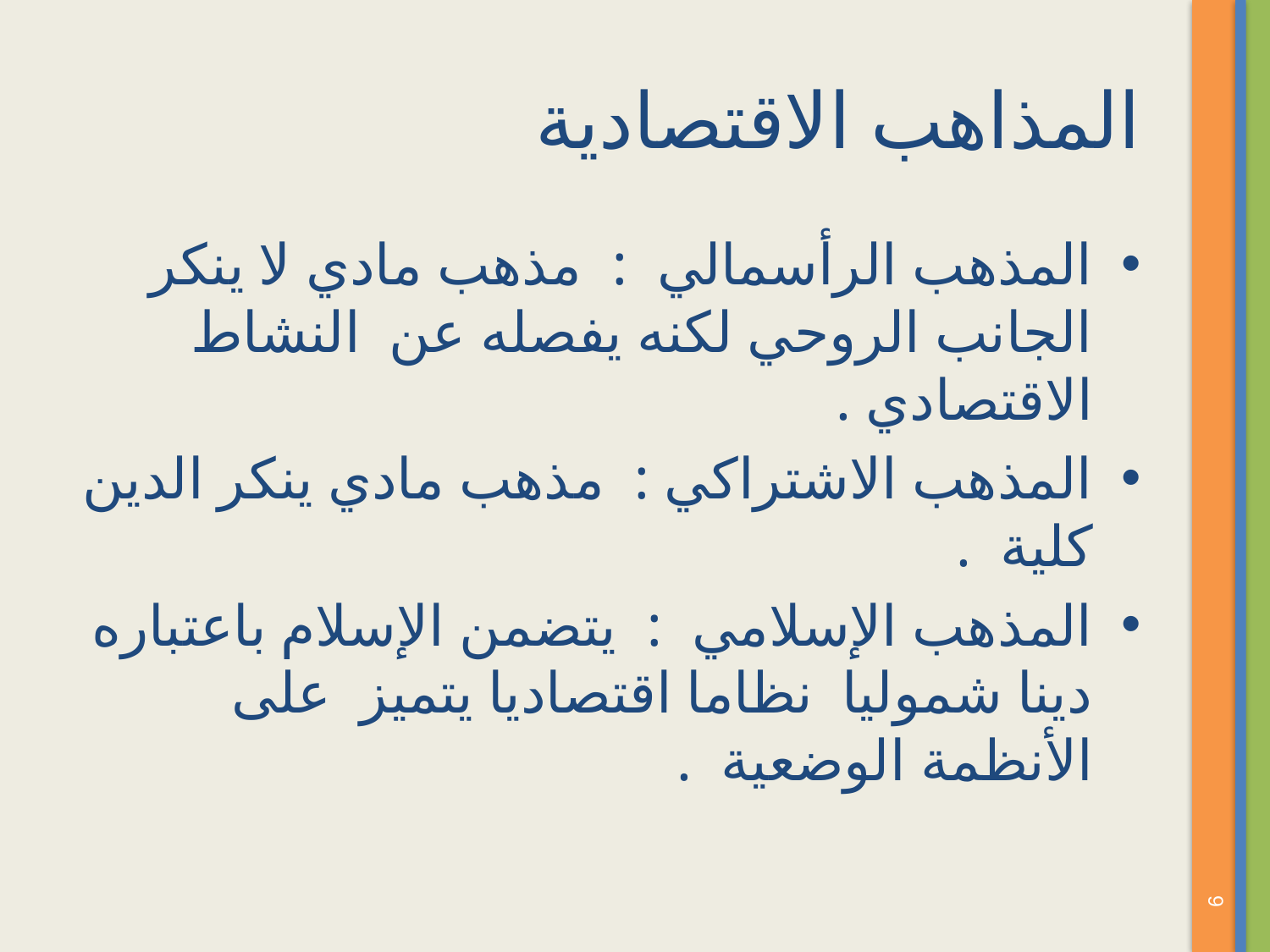

# المذاهب الاقتصادية
المذهب الرأسمالي  :  مذهب مادي لا ينكر الجانب الروحي لكنه يفصله عن  النشاط الاقتصادي .
المذهب الاشتراكي :  مذهب مادي ينكر الدين كلية  .
المذهب الإسلامي  :  يتضمن الإسلام باعتباره دينا شموليا  نظاما اقتصاديا يتميز  على الأنظمة الوضعية  .

9